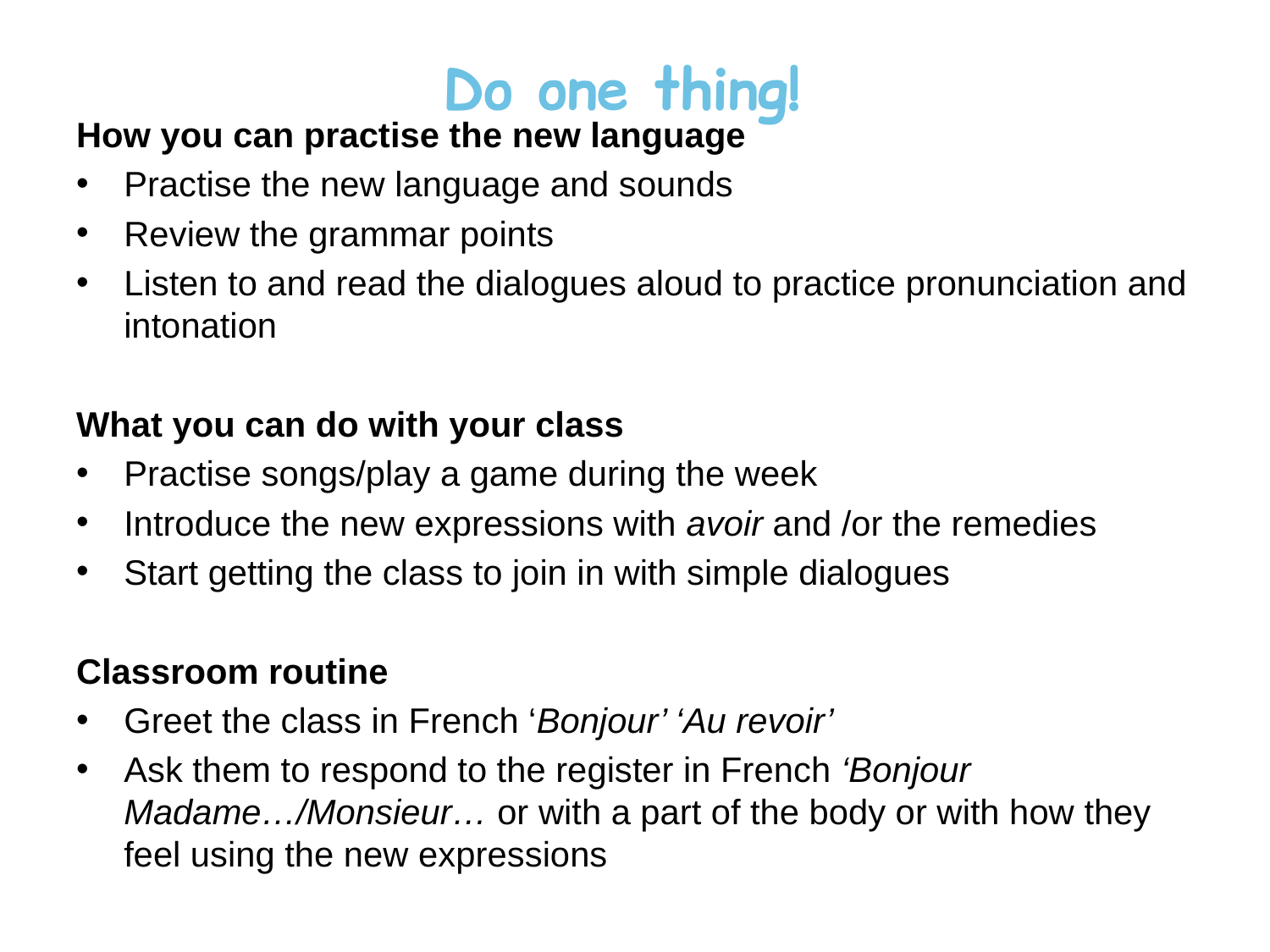

# Do one thing!
How you can practise the new language
Practise the new language and sounds
Review the grammar points
Listen to and read the dialogues aloud to practice pronunciation and intonation

What you can do with your class
Practise songs/play a game during the week
Introduce the new expressions with avoir and /or the remedies
Start getting the class to join in with simple dialogues

Classroom routine
Greet the class in French ‘Bonjour’ ‘Au revoir’
Ask them to respond to the register in French ‘Bonjour Madame…/Monsieur… or with a part of the body or with how they feel using the new expressions